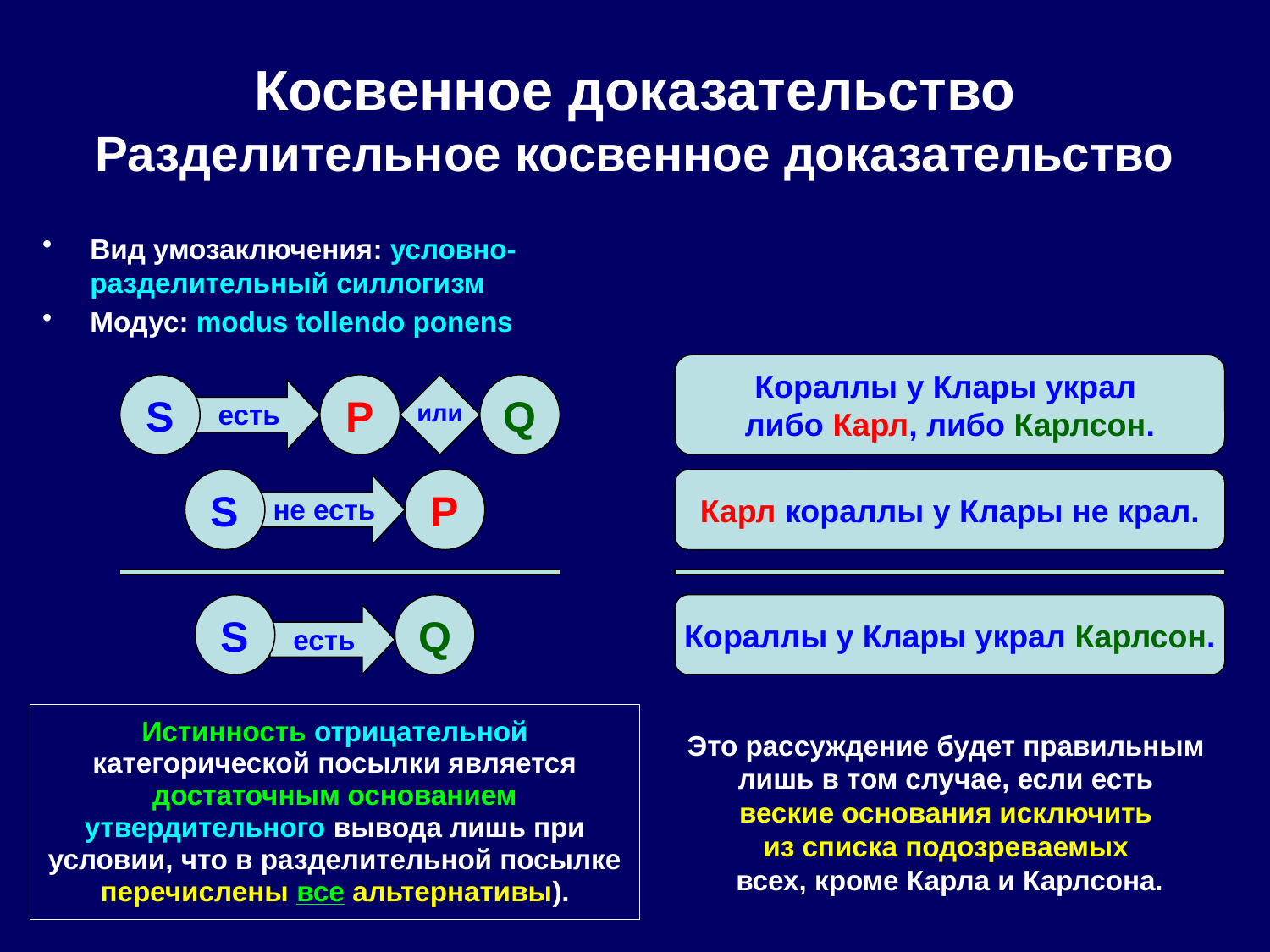

# Косвенное доказательство Разделительное косвенное доказательство
Вид умозаключения: условно- разделительный силлогизм
Модус: modus tollendo ponens
Кораллы у Клары украл
либо Карл, либо Карлсон.
S
P
или
Q
есть
S
P
Карл кораллы у Клары не крал.
не есть

S
Q
Кораллы у Клары украл Карлсон.
есть
Истинность отрицательной категорической посылки является достаточным основанием утвердительного вывода лишь при условии, что в разделительной посылке перечислены все альтернативы).
Это рассуждение будет правильным
лишь в том случае, если есть
веские основания исключить
из списка подозреваемых
всех, кроме Карла и Карлсона.